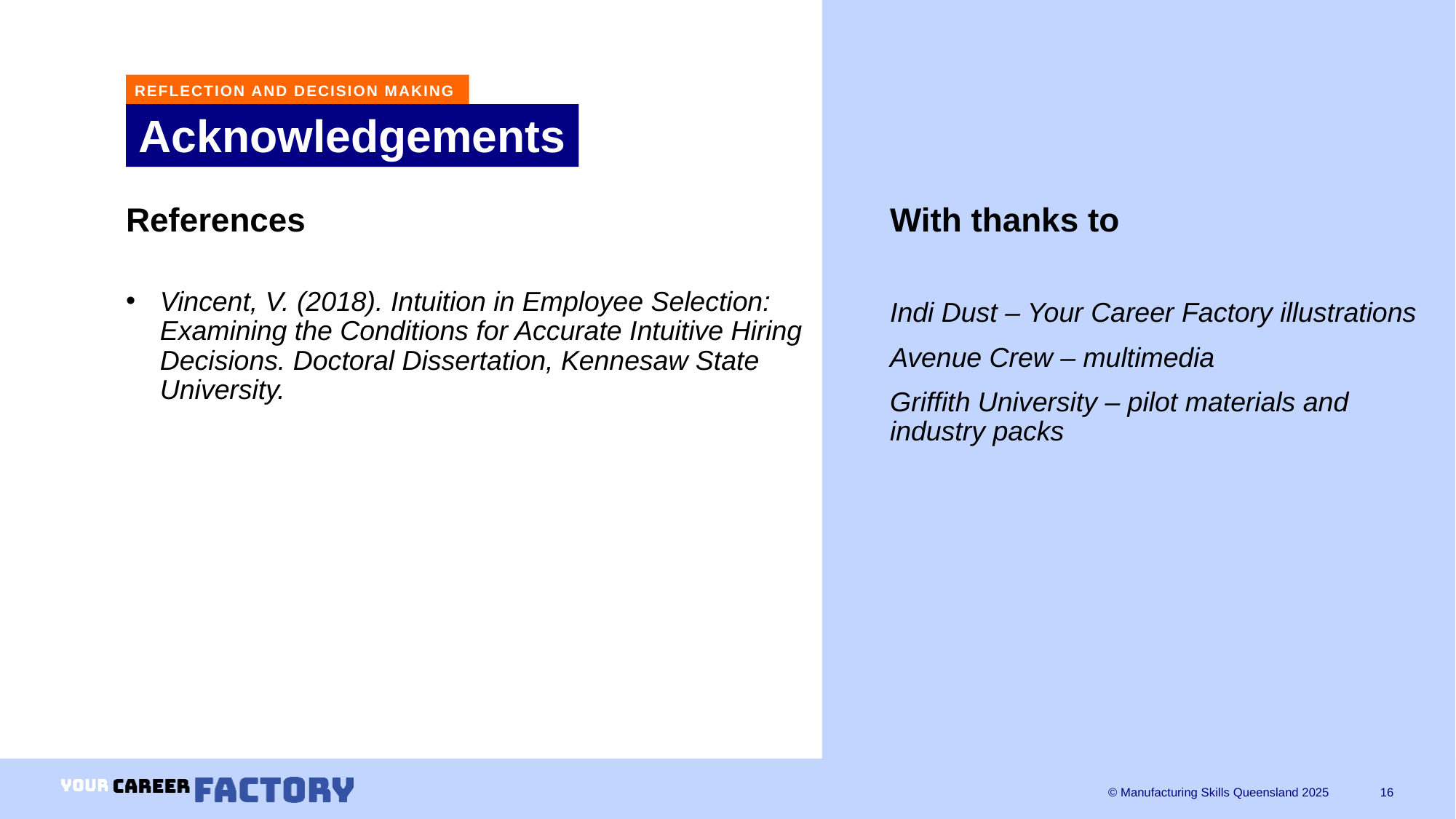

REFLECTION AND DECISION MAKING
# Acknowledgements
With thanks to

Indi Dust – Your Career Factory illustrations
Avenue Crew – multimedia
Griffith University – pilot materials and industry packs
References
Vincent, V. (2018). Intuition in Employee Selection: Examining the Conditions for Accurate Intuitive Hiring Decisions. Doctoral Dissertation, Kennesaw State University.